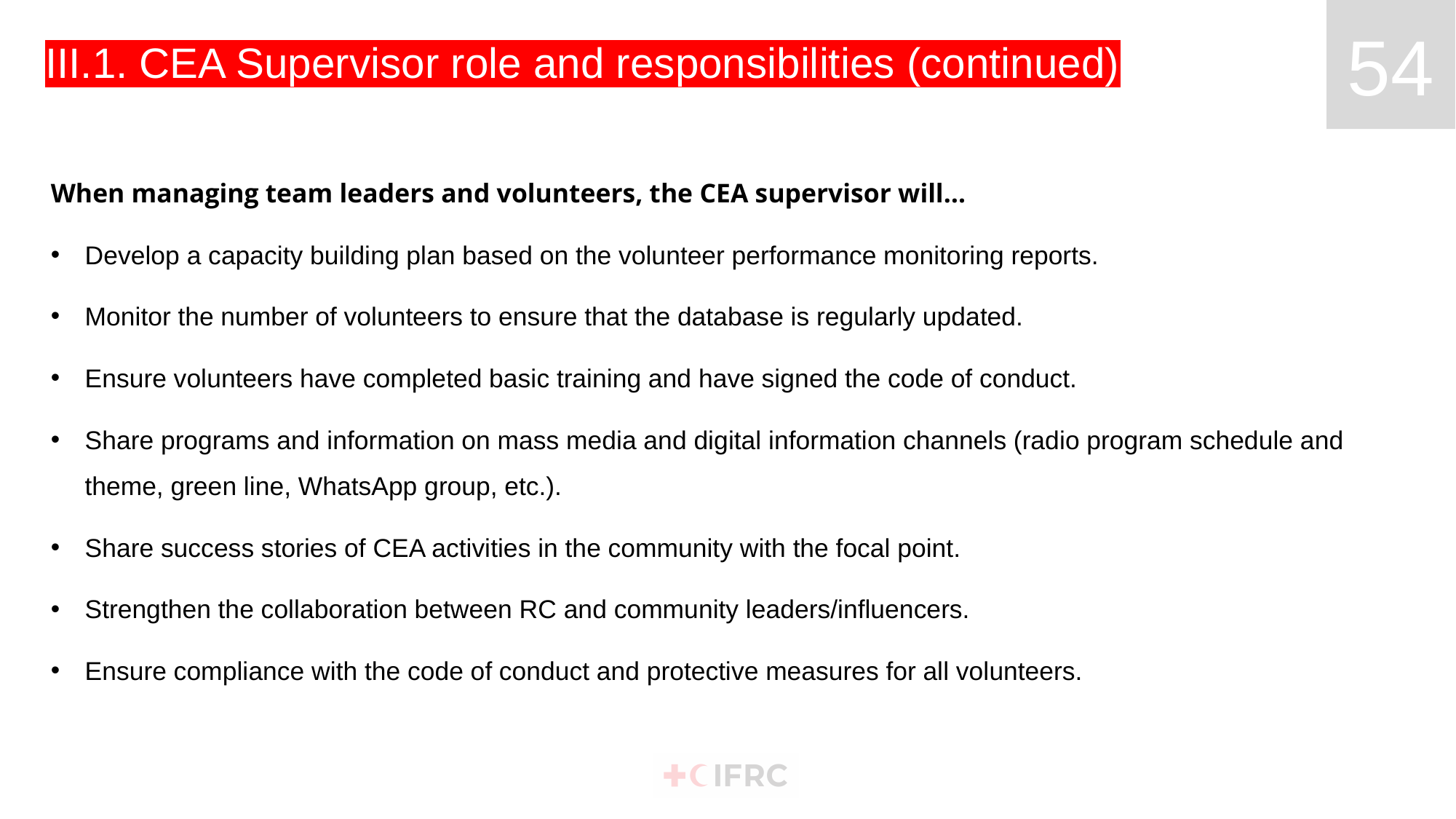

# III.1. CEA Supervisor role and responsibilities (continued)
When managing team leaders and volunteers, the CEA supervisor will…
Develop a capacity building plan based on the volunteer performance monitoring reports.
Monitor the number of volunteers to ensure that the database is regularly updated.
Ensure volunteers have completed basic training and have signed the code of conduct.
Share programs and information on mass media and digital information channels (radio program schedule and theme, green line, WhatsApp group, etc.).
Share success stories of CEA activities in the community with the focal point.
Strengthen the collaboration between RC and community leaders/influencers.
Ensure compliance with the code of conduct and protective measures for all volunteers.